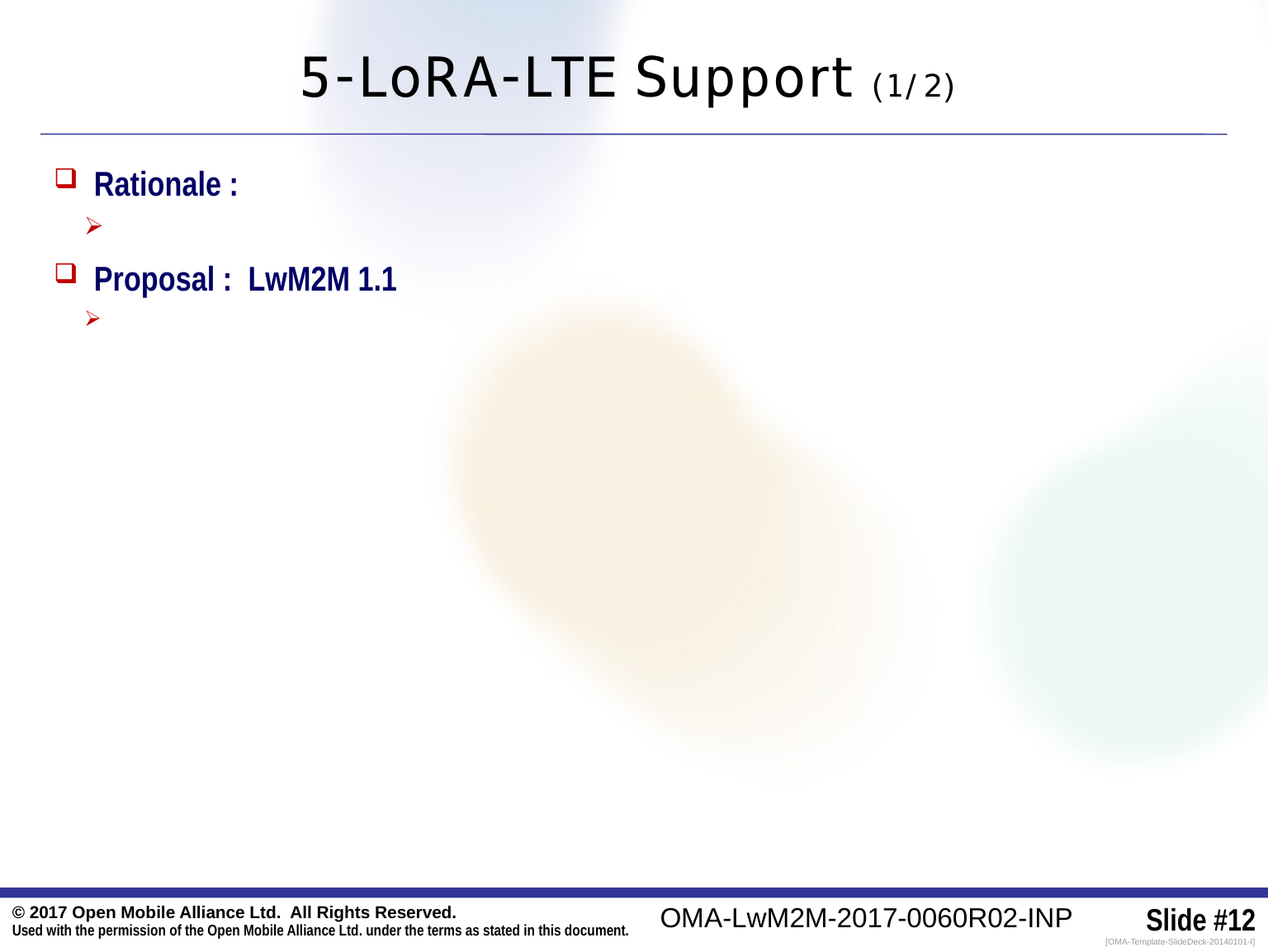

5-LoRA-LTE Support (1/2)
  Rationale :

  Proposal :  LwM2M 1.1